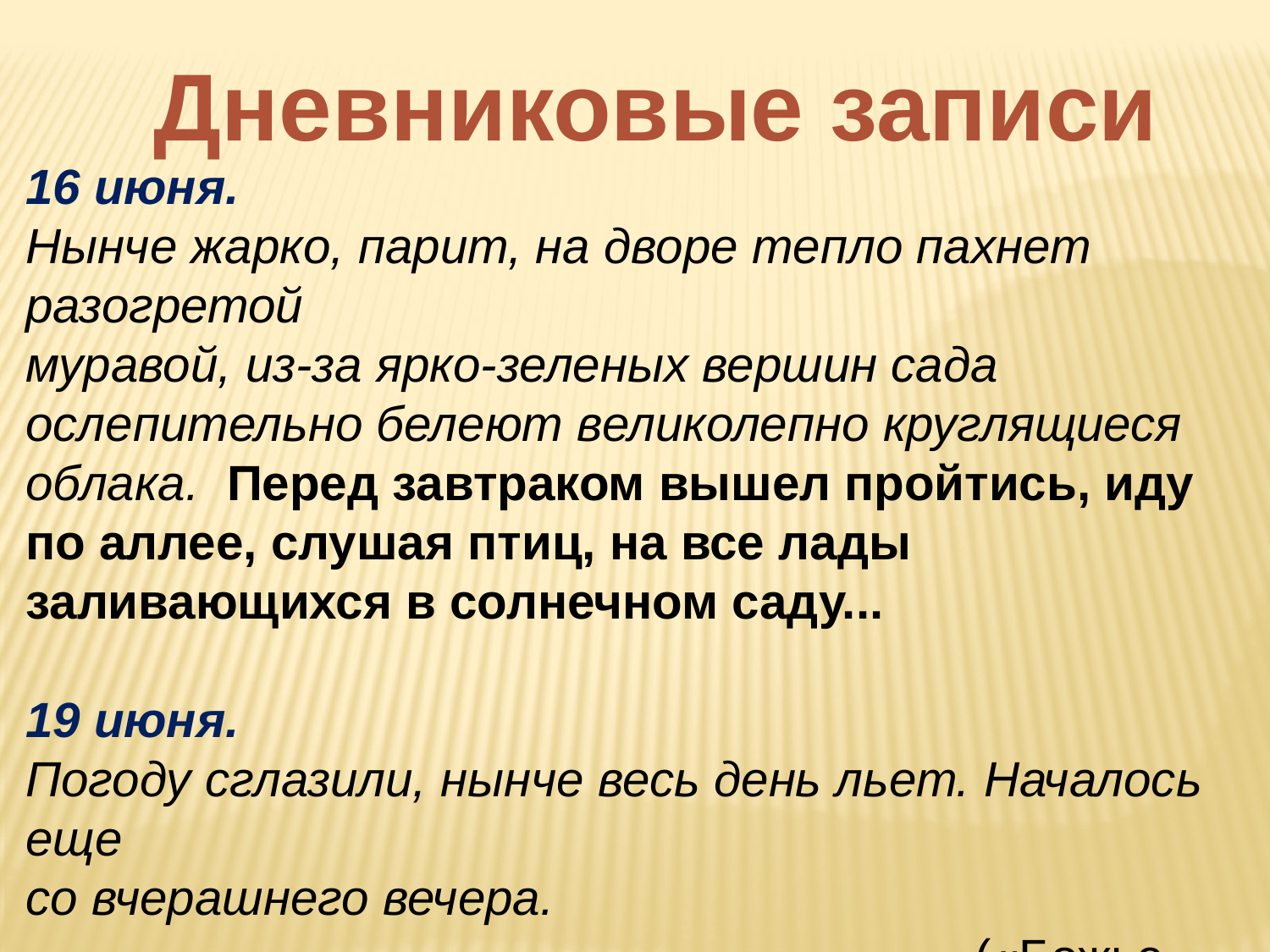

Дневниковые записи
16 июня.
Нынче жарко, парит, на дворе тепло пахнет разогре­той
муравой, из-за ярко-зеленых вершин сада ослепительно белеют великолепно круглящиеся облака.  Перед завтраком вышел пройтись, иду по аллее, слушая птиц, на все лады заливающихся в солнечном саду...

19 июня.
Погоду сглазили, нынче весь день льет. Началось еще
со вчерашнего вечера.
                                                                     («Божье древо»)